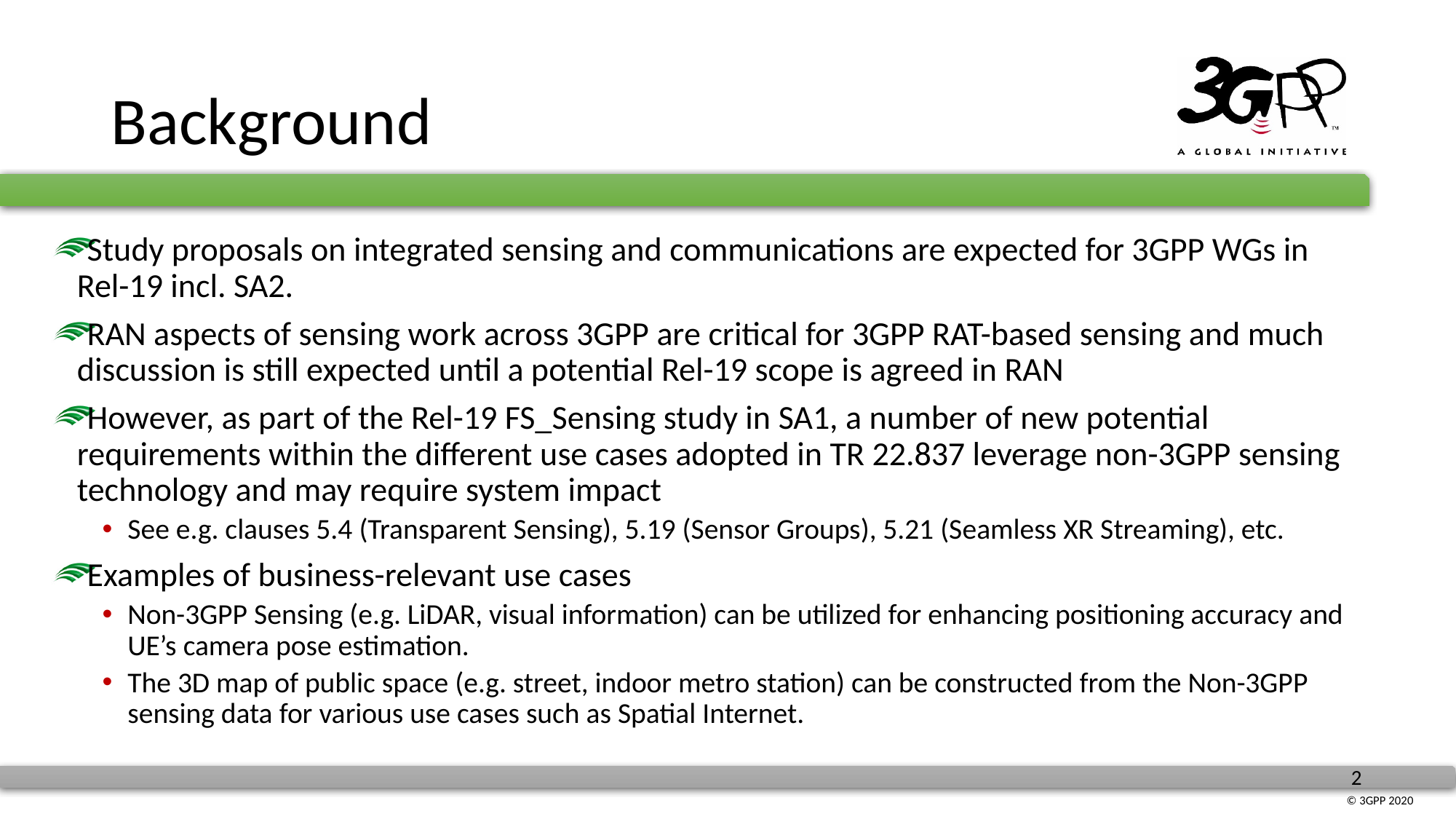

# Background
Study proposals on integrated sensing and communications are expected for 3GPP WGs in Rel-19 incl. SA2.
RAN aspects of sensing work across 3GPP are critical for 3GPP RAT-based sensing and much discussion is still expected until a potential Rel-19 scope is agreed in RAN
However, as part of the Rel-19 FS_Sensing study in SA1, a number of new potential requirements within the different use cases adopted in TR 22.837 leverage non-3GPP sensing technology and may require system impact
See e.g. clauses 5.4 (Transparent Sensing), 5.19 (Sensor Groups), 5.21 (Seamless XR Streaming), etc.
Examples of business-relevant use cases
Non-3GPP Sensing (e.g. LiDAR, visual information) can be utilized for enhancing positioning accuracy and UE’s camera pose estimation.
The 3D map of public space (e.g. street, indoor metro station) can be constructed from the Non-3GPP sensing data for various use cases such as Spatial Internet.